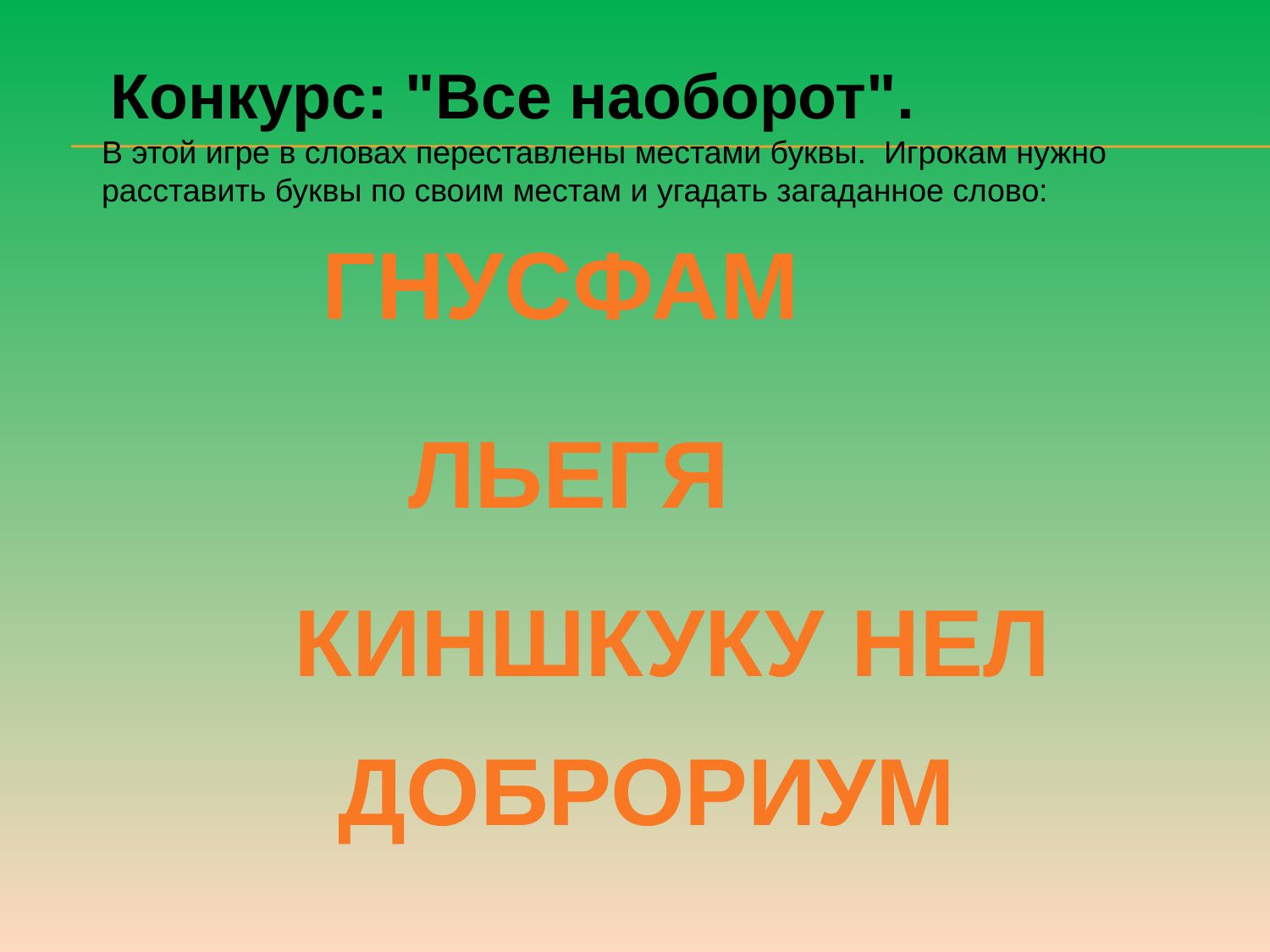

Конкурс: "Все наоборот".
В этой игре в словах переставлены местами буквы.  Игрокам нужно расставить буквы по своим местам и угадать загаданное слово:
ГНУСФАМ
ЛЬЕГЯ
КИНШКУКУ НЕЛ
ДОБРОРИУМ